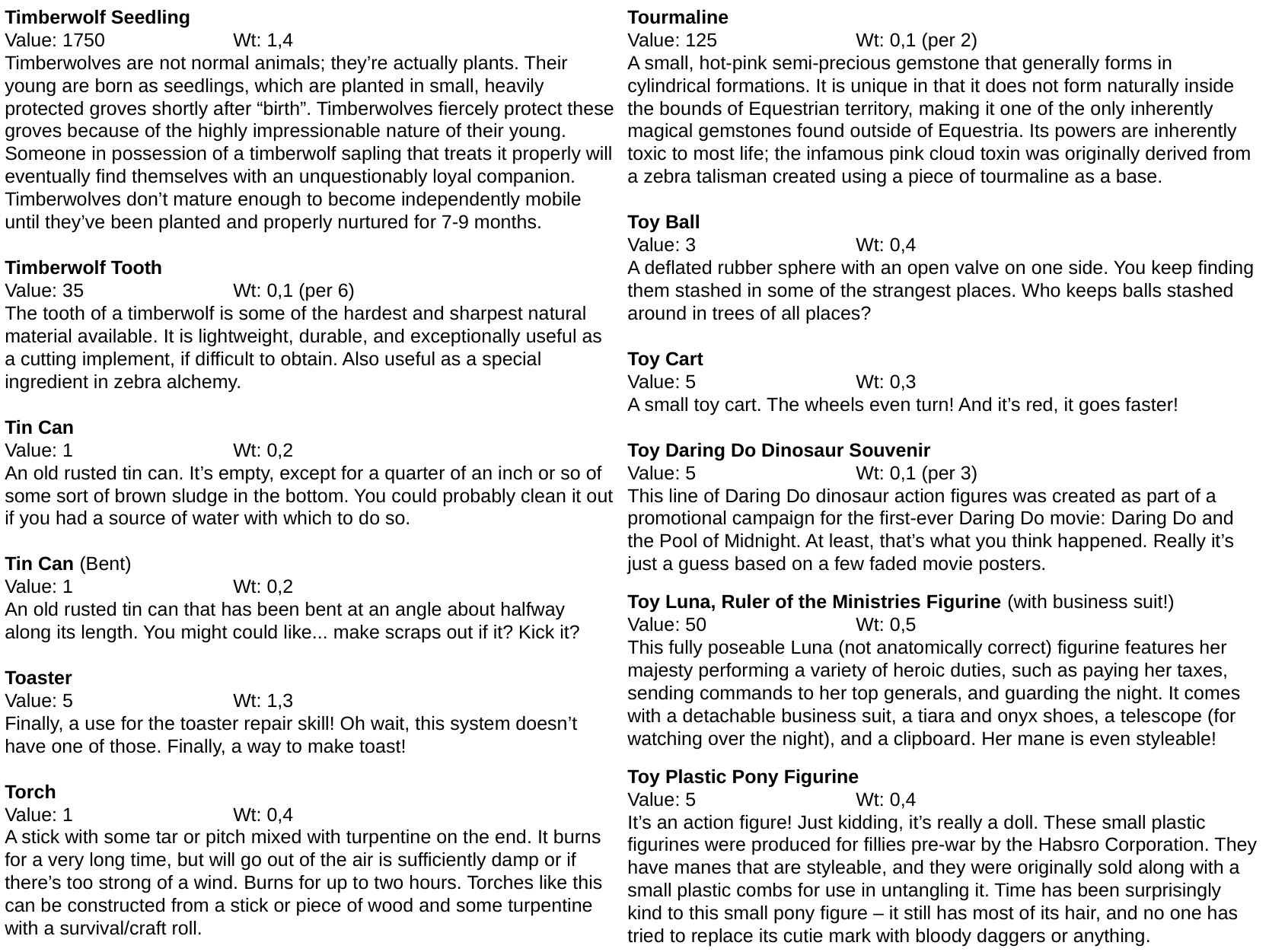

Timberwolf Seedling
Value: 1750		Wt: 1,4
Timberwolves are not normal animals; they’re actually plants. Their young are born as seedlings, which are planted in small, heavily protected groves shortly after “birth”. Timberwolves fiercely protect these groves because of the highly impressionable nature of their young. Someone in possession of a timberwolf sapling that treats it properly will eventually find themselves with an unquestionably loyal companion. Timberwolves don’t mature enough to become independently mobile until they’ve been planted and properly nurtured for 7-9 months.

Timberwolf Tooth
Value: 35		Wt: 0,1 (per 6)
The tooth of a timberwolf is some of the hardest and sharpest natural material available. It is lightweight, durable, and exceptionally useful as a cutting implement, if difficult to obtain. Also useful as a special ingredient in zebra alchemy.

Tin Can
Value: 1		Wt: 0,2
An old rusted tin can. It’s empty, except for a quarter of an inch or so of some sort of brown sludge in the bottom. You could probably clean it out if you had a source of water with which to do so.

Tin Can (Bent)
Value: 1		Wt: 0,2
An old rusted tin can that has been bent at an angle about halfway along its length. You might could like... make scraps out if it? Kick it?

Toaster
Value: 5		Wt: 1,3
Finally, a use for the toaster repair skill! Oh wait, this system doesn’t have one of those. Finally, a way to make toast!

Torch
Value: 1		Wt: 0,4
A stick with some tar or pitch mixed with turpentine on the end. It burns for a very long time, but will go out of the air is sufficiently damp or if there’s too strong of a wind. Burns for up to two hours. Torches like this can be constructed from a stick or piece of wood and some turpentine with a survival/craft roll.

Tourmaline
Value: 125		Wt: 0,1 (per 2)
A small, hot-pink semi-precious gemstone that generally forms in cylindrical formations. It is unique in that it does not form naturally inside the bounds of Equestrian territory, making it one of the only inherently magical gemstones found outside of Equestria. Its powers are inherently toxic to most life; the infamous pink cloud toxin was originally derived from a zebra talisman created using a piece of tourmaline as a base.

Toy Ball
Value: 3		Wt: 0,4
A deflated rubber sphere with an open valve on one side. You keep finding them stashed in some of the strangest places. Who keeps balls stashed around in trees of all places?

Toy Cart
Value: 5		Wt: 0,3
A small toy cart. The wheels even turn! And it’s red, it goes faster!

Toy Daring Do Dinosaur Souvenir
Value: 5		Wt: 0,1 (per 3)
This line of Daring Do dinosaur action figures was created as part of a promotional campaign for the first-ever Daring Do movie: Daring Do and the Pool of Midnight. At least, that’s what you think happened. Really it’s just a guess based on a few faded movie posters.

Toy Luna, Ruler of the Ministries Figurine (with business suit!)
Value: 50		Wt: 0,5
This fully poseable Luna (not anatomically correct) figurine features her majesty performing a variety of heroic duties, such as paying her taxes, sending commands to her top generals, and guarding the night. It comes with a detachable business suit, a tiara and onyx shoes, a telescope (for watching over the night), and a clipboard. Her mane is even styleable!

Toy Plastic Pony Figurine
Value: 5		Wt: 0,4
It’s an action figure! Just kidding, it’s really a doll. These small plastic figurines were produced for fillies pre-war by the Habsro Corporation. They have manes that are styleable, and they were originally sold along with a small plastic combs for use in untangling it. Time has been surprisingly kind to this small pony figure – it still has most of its hair, and no one has tried to replace its cutie mark with bloody daggers or anything.